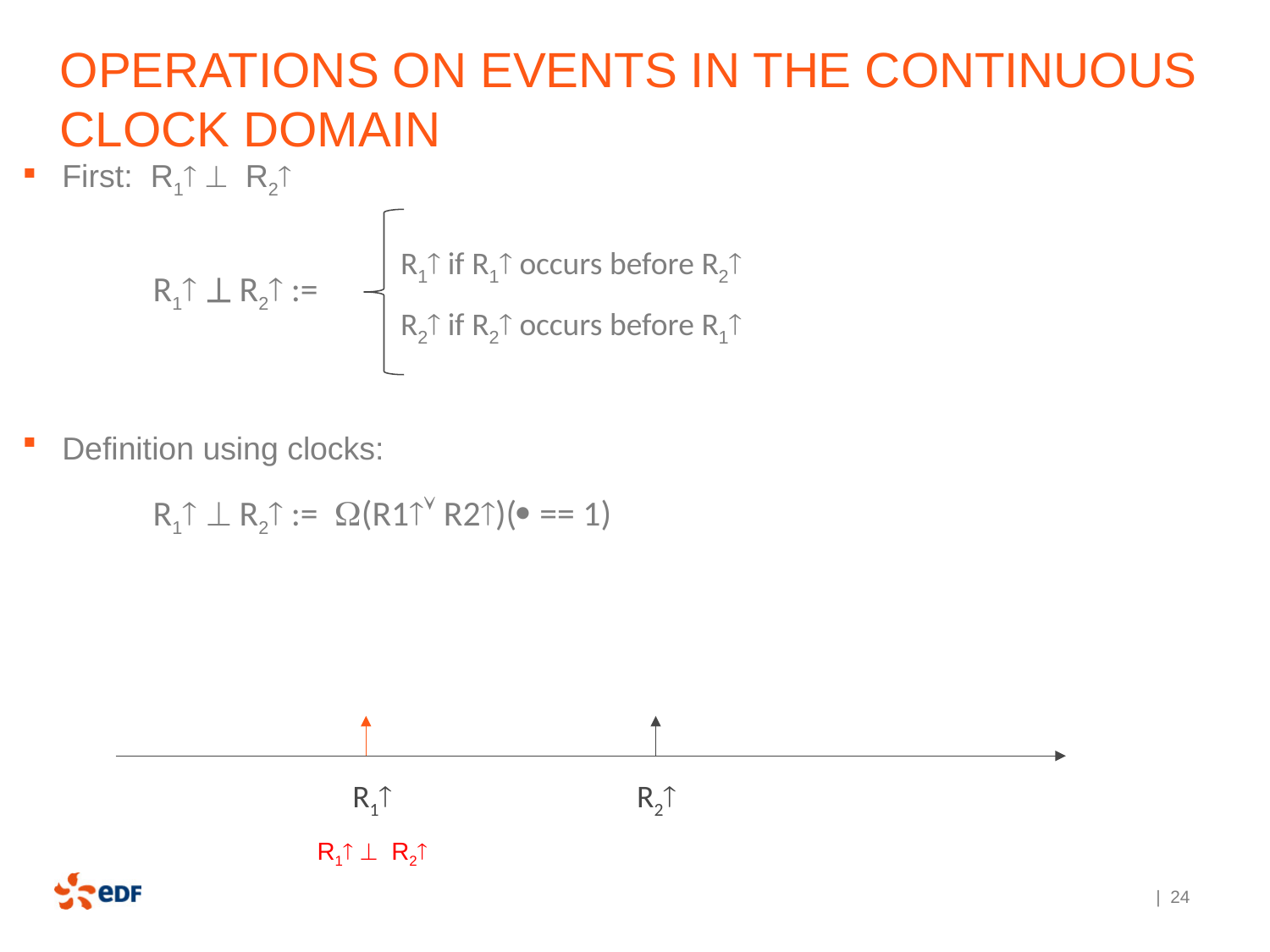

# Operations on events in the continuous clock domain
First:  R1↑ ⊥  R2↑

Definition using clocks:

R1↑ if R1↑ occurs before R2↑
R1↑ ⊥ R2↑ :=
R2↑ if R2↑ occurs before R1↑
R1↑ ⊥ R2↑ :=  Ω(R1↑∨ R2↑)(• == 1)
R1↑
R2↑
R1↑ ⊥  R2↑